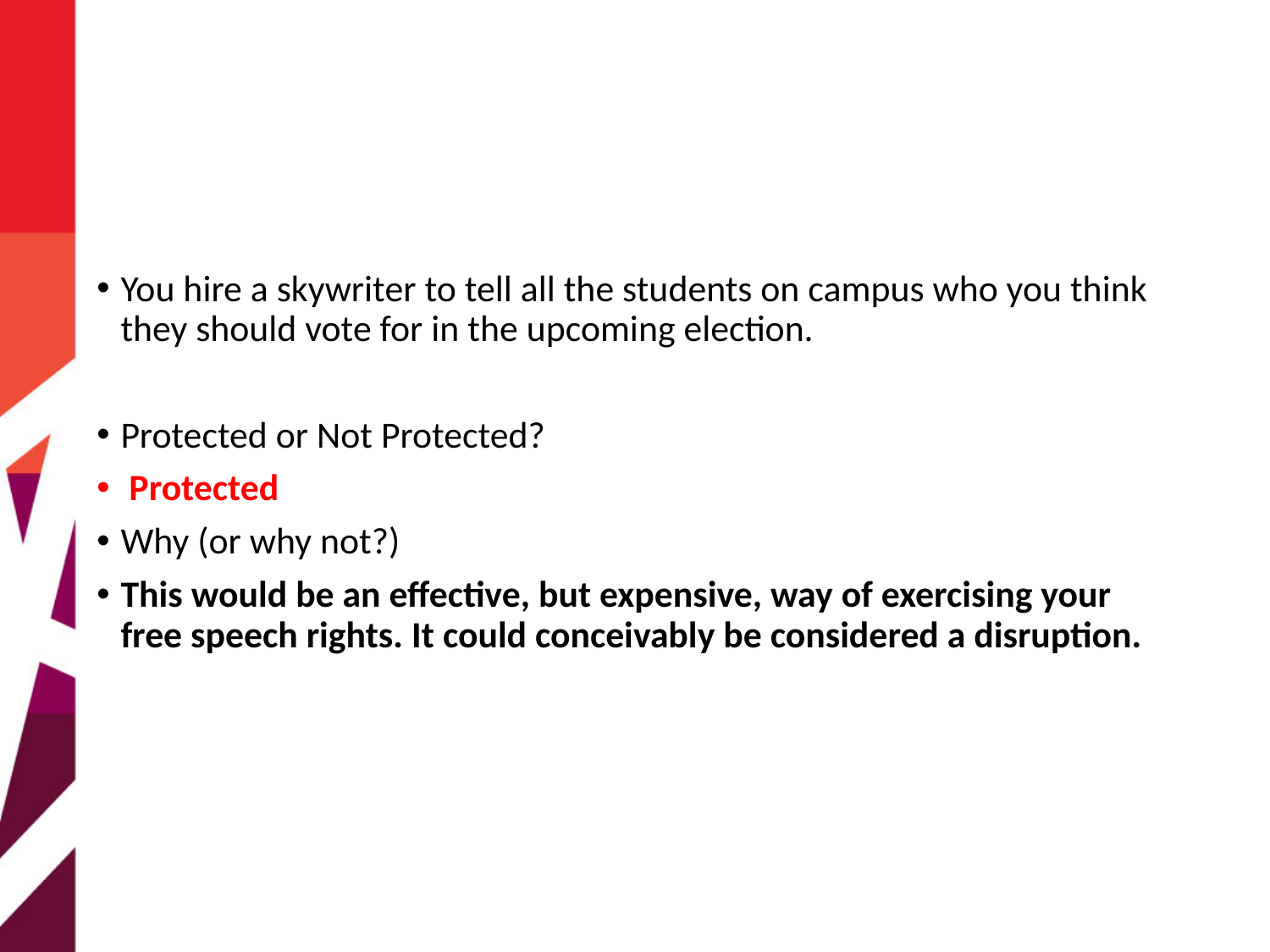

You hire a skywriter to tell all the students on campus who you think they should vote for in the upcoming election.

Protected or Not Protected?
 Protected
Why (or why not?)
This would be an effective, but expensive, way of exercising your free speech rights. It could conceivably be considered a disruption.